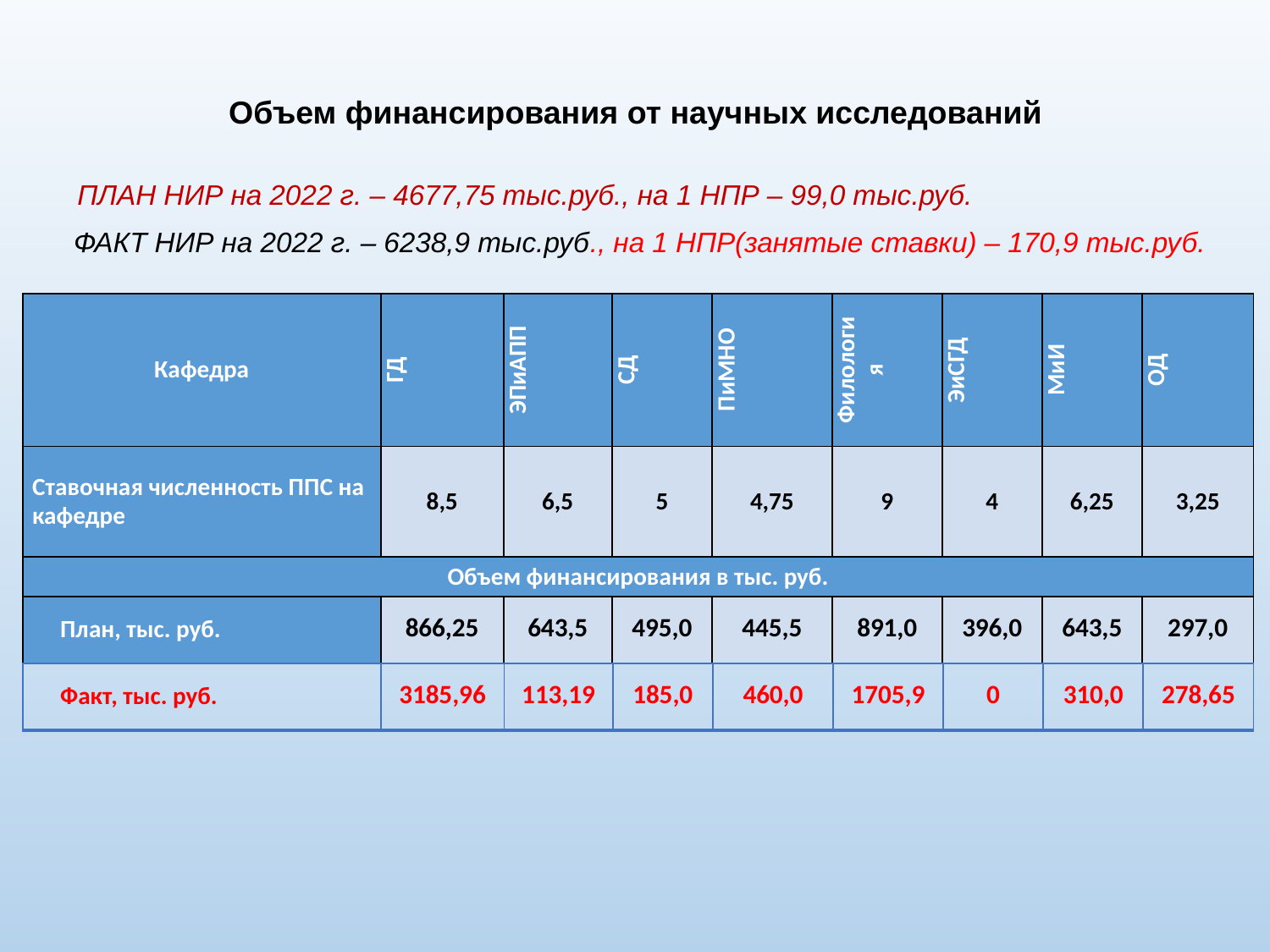

Объем финансирования от научных исследований
ПЛАН НИР на 2022 г. – 4677,75 тыс.руб., на 1 НПР – 99,0 тыс.руб.
ФАКТ НИР на 2022 г. – 6238,9 тыс.руб., на 1 НПР(занятые ставки) – 170,9 тыс.руб.
| Кафедра | ГД | ЭПиАПП | СД | ПиМНО | Филология | ЭиСГД | МиИ | ОД |
| --- | --- | --- | --- | --- | --- | --- | --- | --- |
| Ставочная численность ППС на кафедре | 8,5 | 6,5 | 5 | 4,75 | 9 | 4 | 6,25 | 3,25 |
| Объем финансирования в тыс. руб. |  |  |  |  |  |  |  |  |
| План, тыс. руб. | 866,25 | 643,5 | 495,0 | 445,5 | 891,0 | 396,0 | 643,5 | 297,0 |
| Факт, тыс. руб. | 3185,96 | 113,19 | 185,0 | 460,0 | 1705,9 | 0 | 310,0 | 278,65 |
| --- | --- | --- | --- | --- | --- | --- | --- | --- |